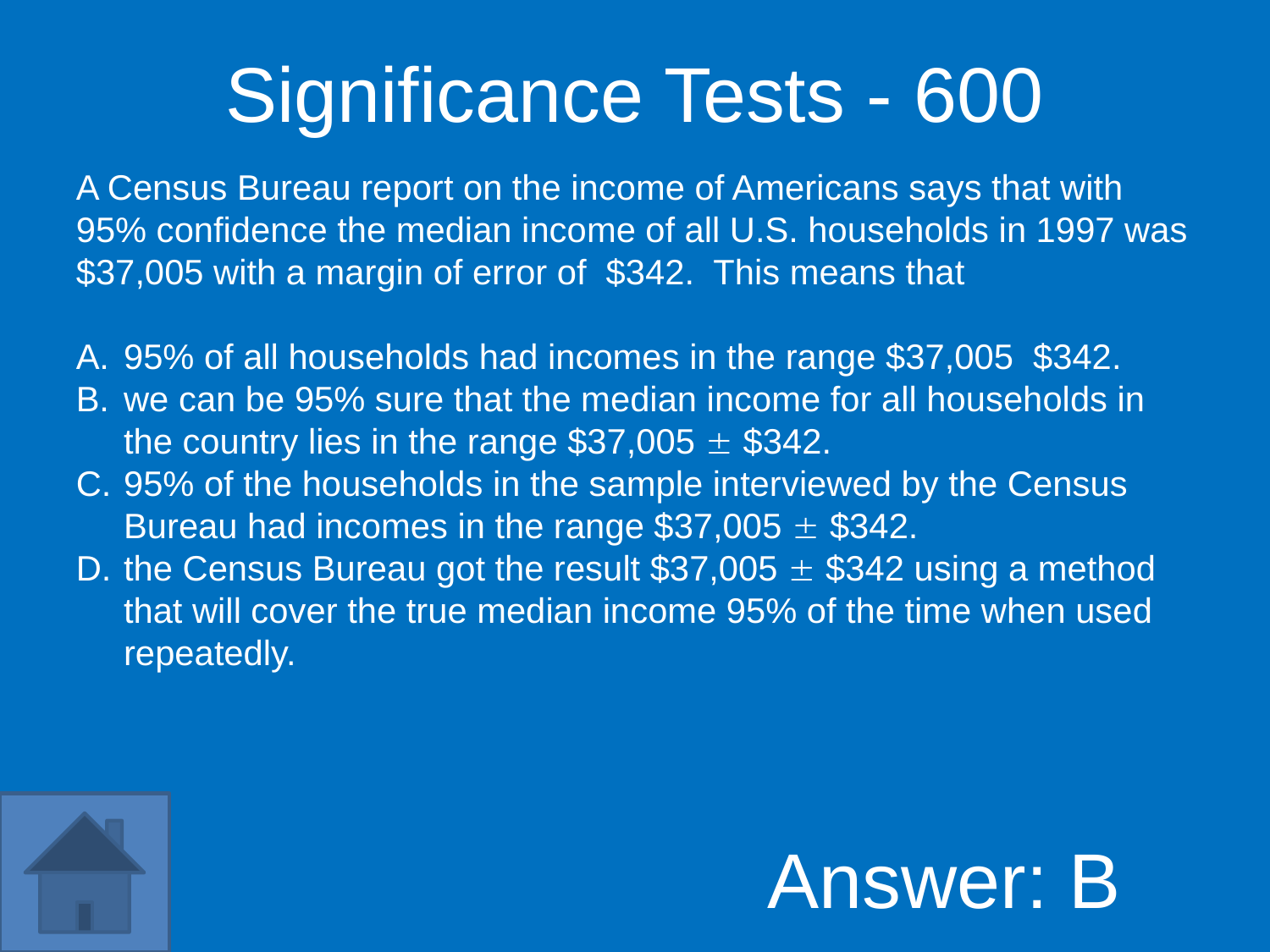

Significance Tests - 600
A Census Bureau report on the income of Americans says that with 95% confidence the median income of all U.S. households in 1997 was $37,005 with a margin of error of  $342.  This means that

95% of all households had incomes in the range $37,005  $342.
we can be 95% sure that the median income for all households in the country lies in the range $37,005 ± $342.
95% of the households in the sample interviewed by the Census Bureau had incomes in the range $37,005 ± $342.
the Census Bureau got the result $37,005 ± $342 using a method that will cover the true median income 95% of the time when used repeatedly.

Answer: B